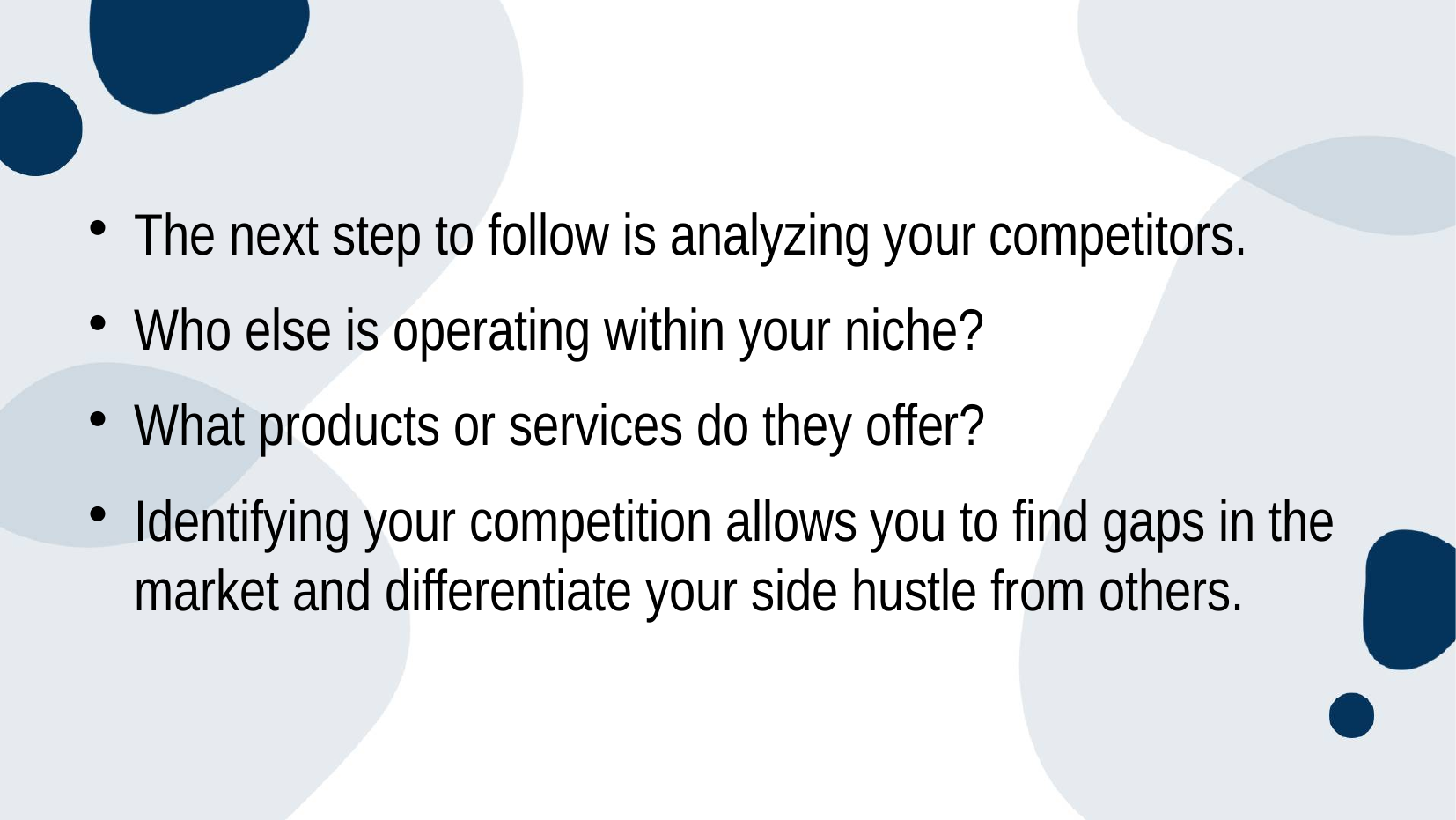

#
The next step to follow is analyzing your competitors.
Who else is operating within your niche?
What products or services do they offer?
Identifying your competition allows you to find gaps in the market and differentiate your side hustle from others.